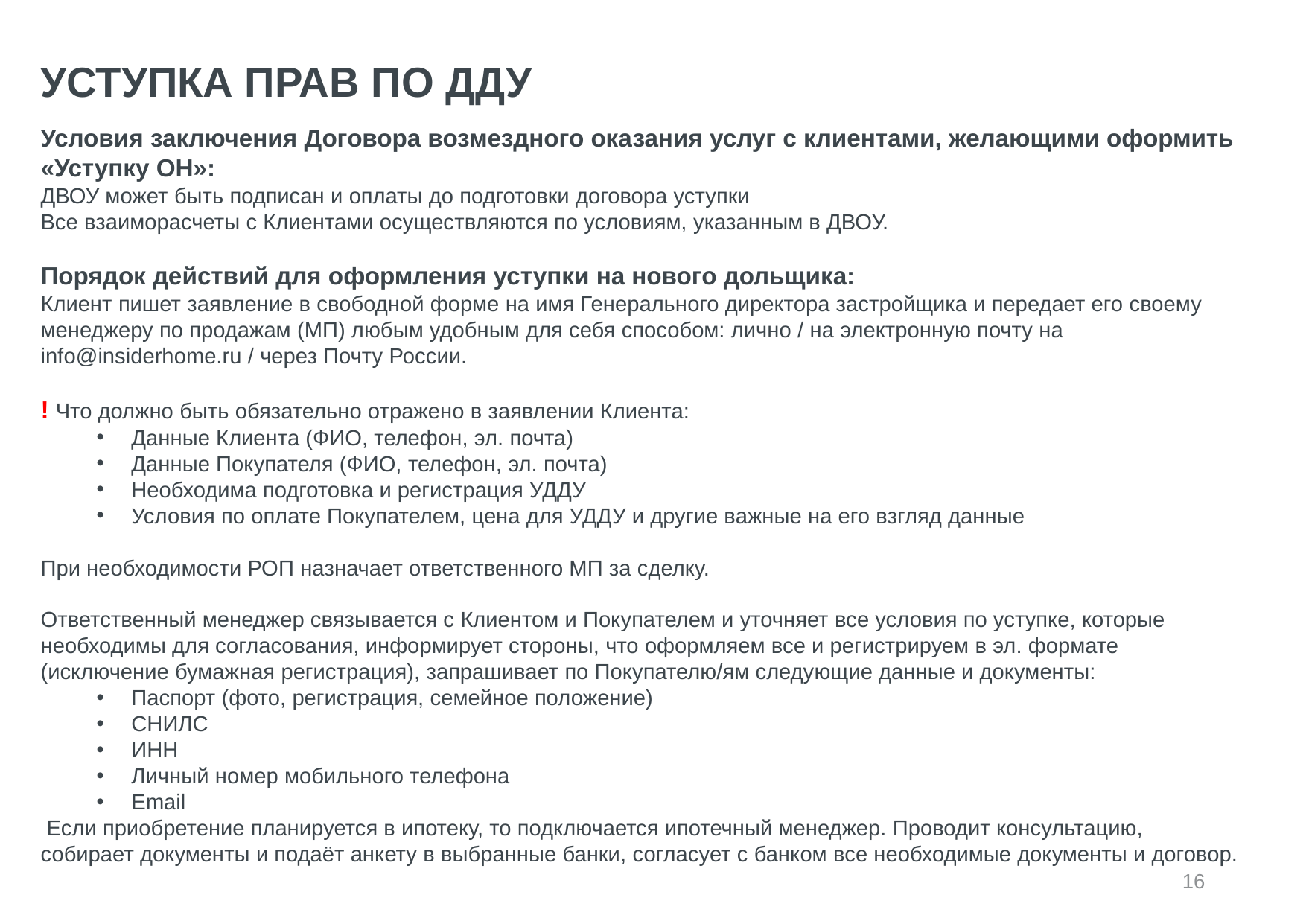

УСТУПКА ПРАВ ПО ДДУ
Условия заключения Договора возмездного оказания услуг с клиентами, желающими оформить «Уступку ОН»:
ДВОУ может быть подписан и оплаты до подготовки договора уступки
Все взаиморасчеты с Клиентами осуществляются по условиям, указанным в ДВОУ.

Порядок действий для оформления уступки на нового дольщика:
Клиент пишет заявление в свободной форме на имя Генерального директора застройщика и передает его своему менеджеру по продажам (МП) любым удобным для себя способом: лично / на электронную почту на info@insiderhome.ru / через Почту России.

! Что должно быть обязательно отражено в заявлении Клиента:
Данные Клиента (ФИО, телефон, эл. почта)
Данные Покупателя (ФИО, телефон, эл. почта)
Необходима подготовка и регистрация УДДУ
Условия по оплате Покупателем, цена для УДДУ и другие важные на его взгляд данные

При необходимости РОП назначает ответственного МП за сделку.

Ответственный менеджер связывается с Клиентом и Покупателем и уточняет все условия по уступке, которые необходимы для согласования, информирует стороны, что оформляем все и регистрируем в эл. формате (исключение бумажная регистрация), запрашивает по Покупателю/ям следующие данные и документы:
Паспорт (фото, регистрация, семейное положение)
СНИЛС
ИНН
Личный номер мобильного телефона
Email
 Если приобретение планируется в ипотеку, то подключается ипотечный менеджер. Проводит консультацию, собирает документы и подаёт анкету в выбранные банки, согласует с банком все необходимые документы и договор.
16